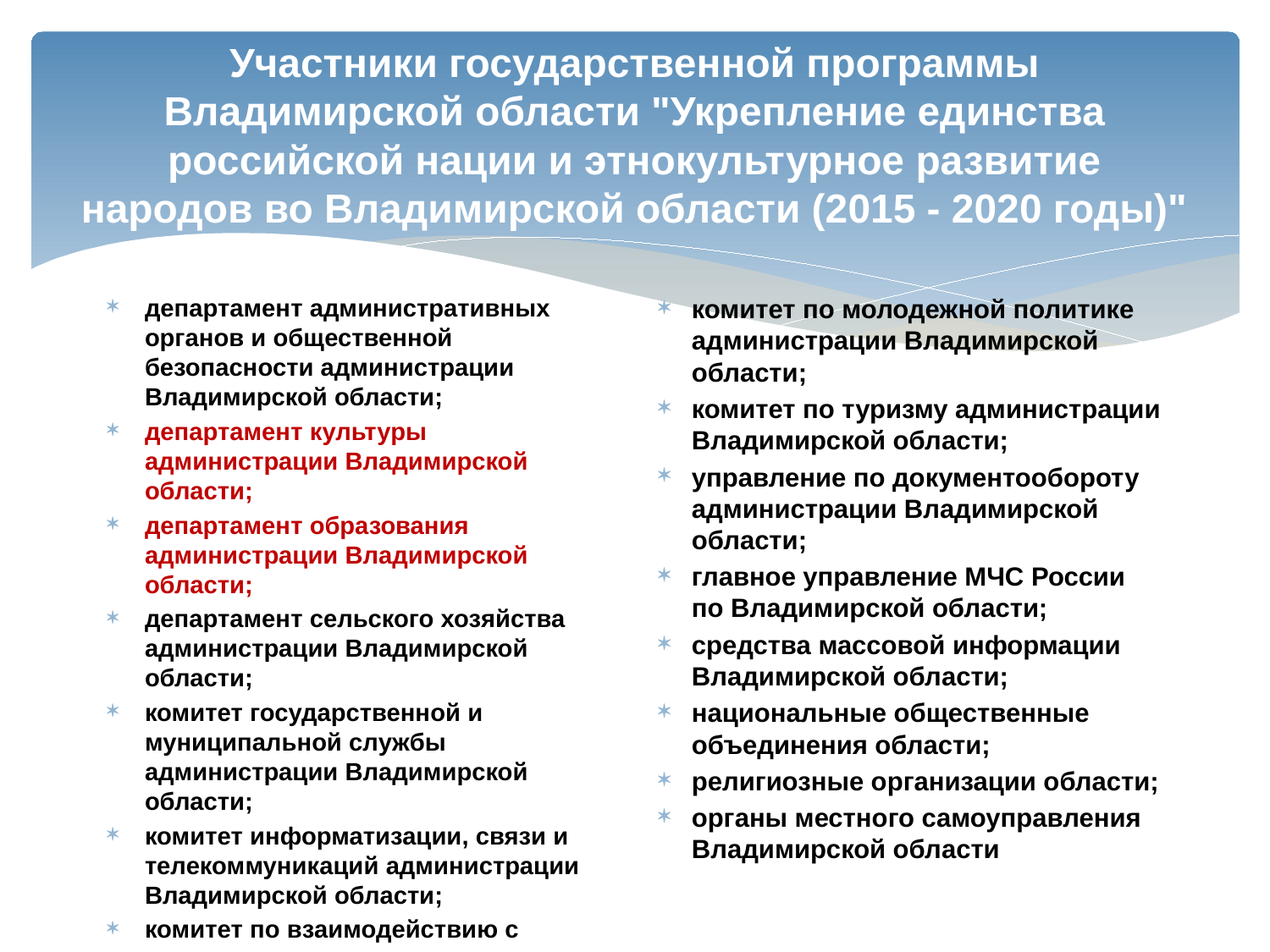

# Участники государственной программы Владимирской области "Укрепление единства российской нации и этнокультурное развитие народов во Владимирской области (2015 - 2020 годы)"
департамент административных органов и общественной безопасности администрации Владимирской области;
департамент культуры администрации Владимирской области;
департамент образования администрации Владимирской области;
департамент сельского хозяйства администрации Владимирской области;
комитет государственной и муниципальной службы администрации Владимирской области;
комитет информатизации, связи и телекоммуникаций администрации Владимирской области;
комитет по взаимодействию с органами местного самоуправления, государственной власти и институтами гражданского общества администрации Владимирской области;
комитет по молодежной политике администрации Владимирской области;
комитет по туризму администрации Владимирской области;
управление по документообороту администрации Владимирской области;
главное управление МЧС России по Владимирской области;
средства массовой информации Владимирской области;
национальные общественные объединения области;
религиозные организации области;
органы местного самоуправления Владимирской области